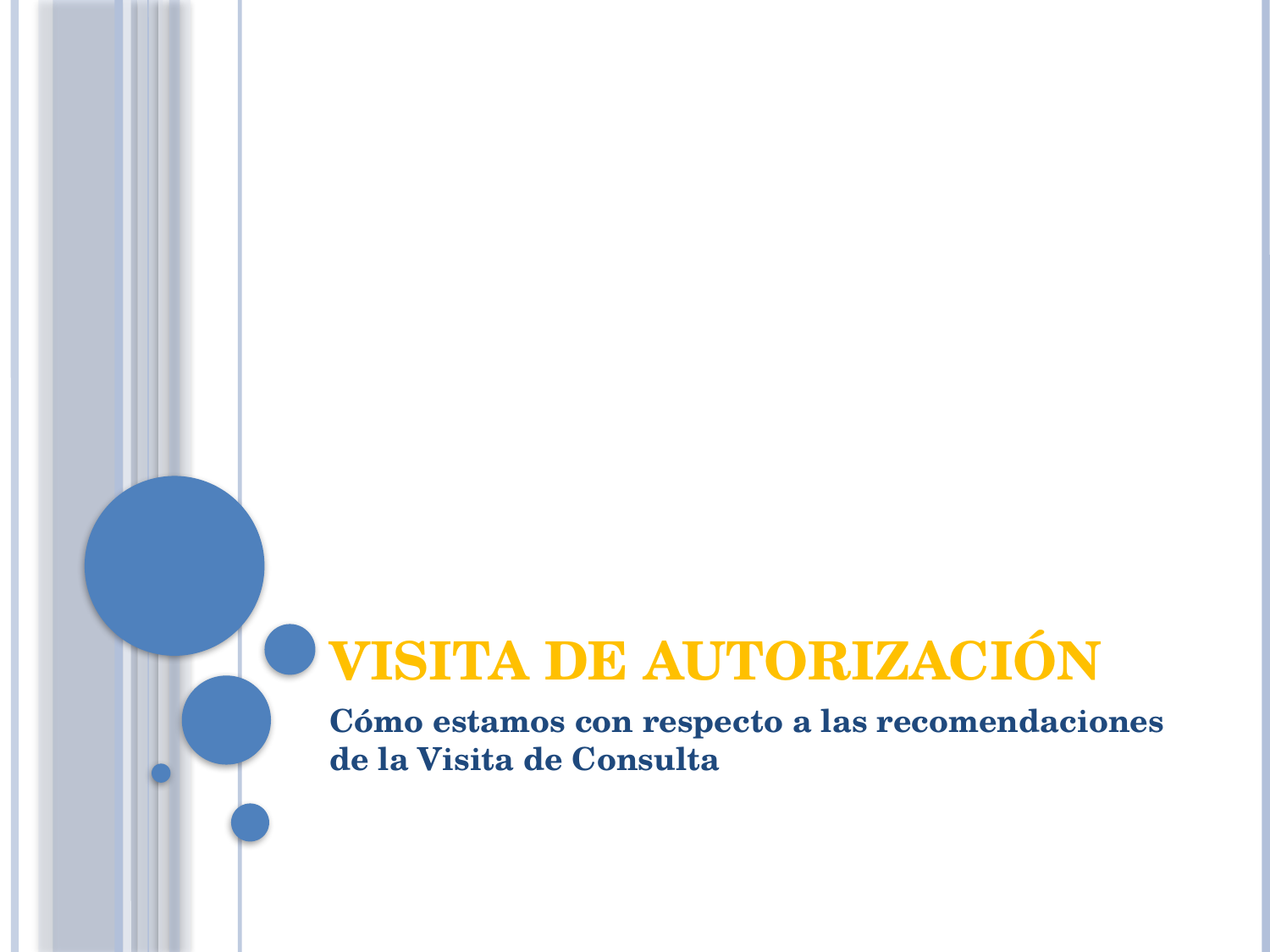

# Visita de Autorización
Cómo estamos con respecto a las recomendaciones de la Visita de Consulta